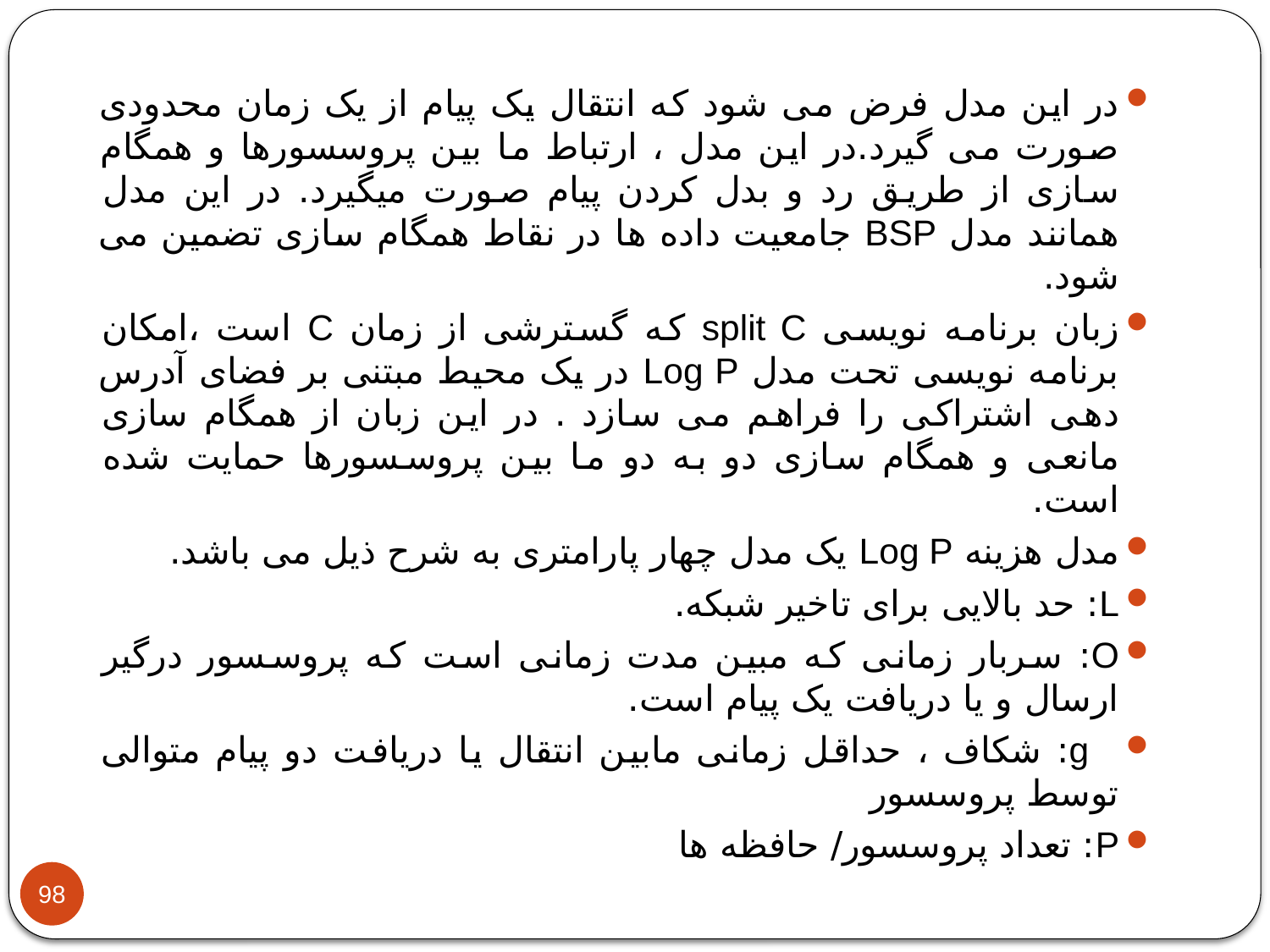

در این مدل فرض می شود که انتقال یک پیام از یک زمان محدودی صورت می گیرد.در این مدل ، ارتباط ما بین پروسسورها و همگام سازی از طریق رد و بدل کردن پیام صورت میگیرد. در این مدل همانند مدل BSP جامعیت داده ها در نقاط همگام سازی تضمین می شود.
زبان برنامه نویسی split C که گسترشی از زمان C است ،امکان برنامه نویسی تحت مدل Log P در یک محیط مبتنی بر فضای آدرس دهی اشتراکی را فراهم می سازد . در این زبان از همگام سازی مانعی و همگام سازی دو به دو ما بین پروسسورها حمایت شده است.
مدل هزینه Log P یک مدل چهار پارامتری به شرح ذیل می باشد.
L: حد بالایی برای تاخیر شبکه.
O: سربار زمانی که مبین مدت زمانی است که پروسسور درگیر ارسال و یا دریافت یک پیام است.
  g: شکاف ، حداقل زمانی مابین انتقال یا دریافت دو پیام متوالی توسط پروسسور
P: تعداد پروسسور/ حافظه ها
98